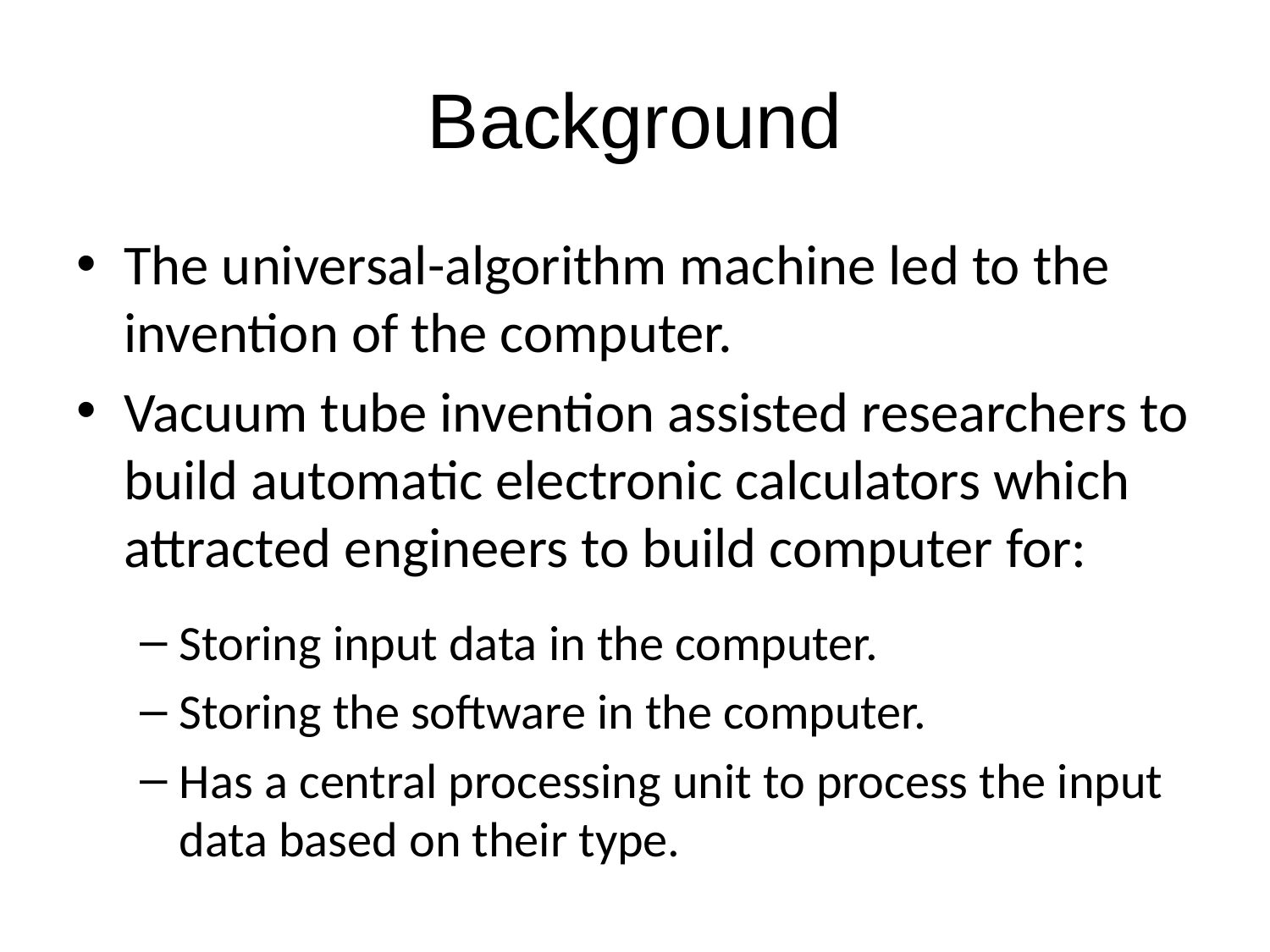

# Background
The universal-algorithm machine led to the invention of the computer.
Vacuum tube invention assisted researchers to build automatic electronic calculators which attracted engineers to build computer for:

Storing input data in the computer.
Storing the software in the computer.
Has a central processing unit to process the input data based on their type.